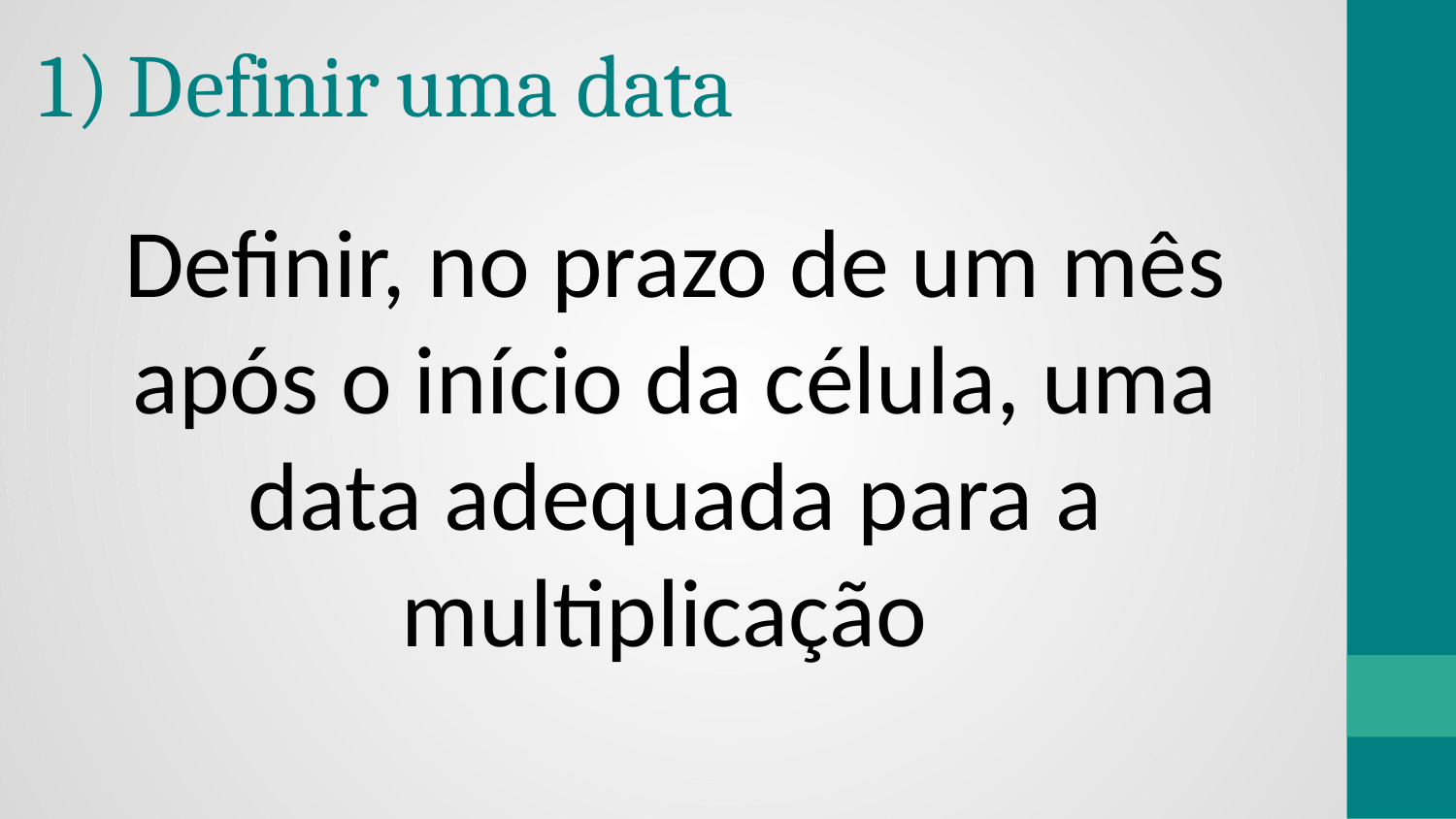

# 1) Definir uma data
Definir, no prazo de um mês após o início da célula, uma data adequada para a multiplicação